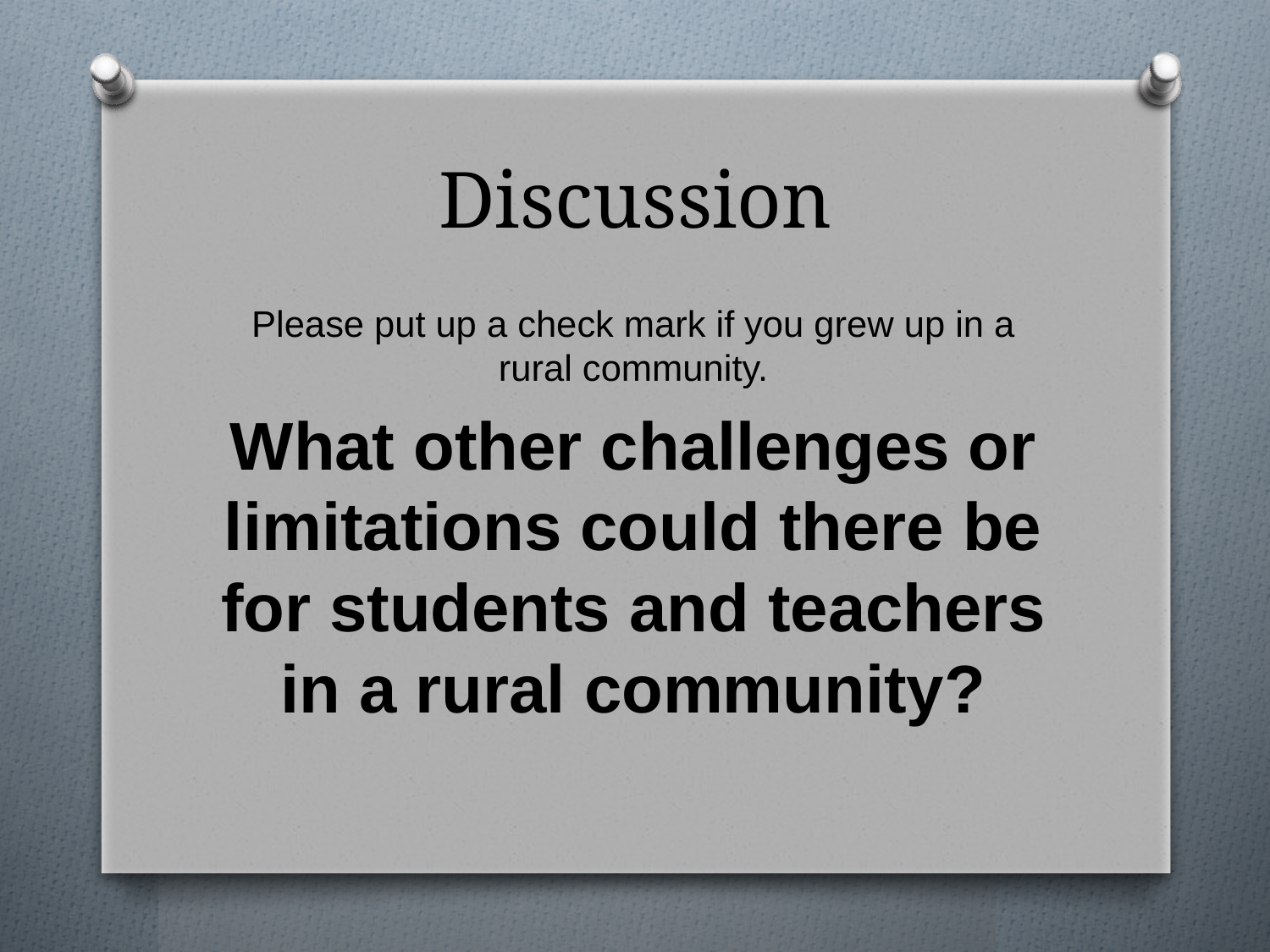

# Discussion
Please put up a check mark if you grew up in a rural community.
What other challenges or limitations could there be for students and teachers in a rural community?